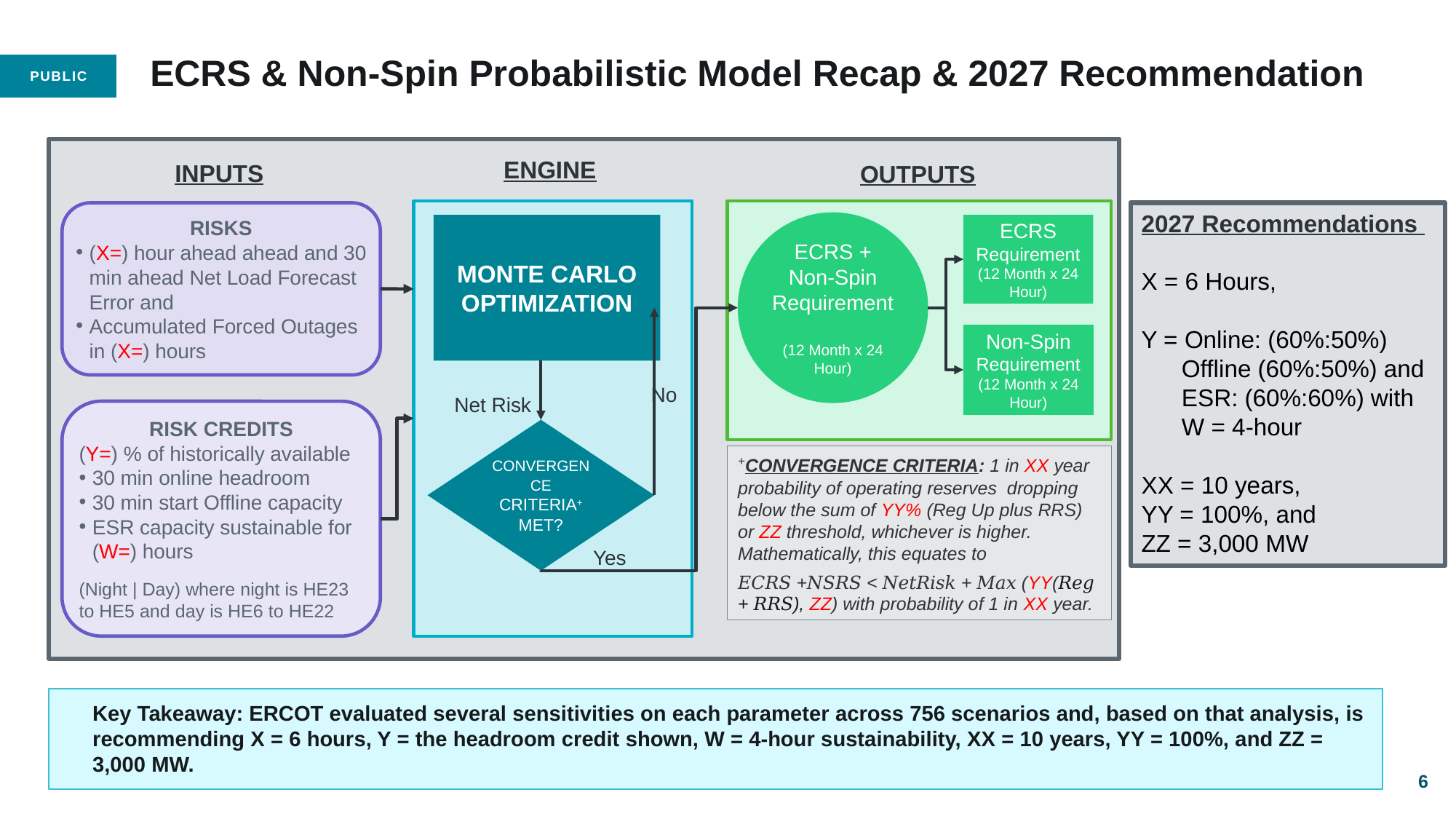

# ECRS & Non-Spin Probabilistic Model Recap & 2027 Recommendation

ENGINE
INPUTS
OUTPUTS

Risks
(X=) hour ahead ahead and 30 min ahead Net Load Forecast Error and
Accumulated Forced Outages in (X=) hours
ECRS + Non-Spin
Requirement
(12 Month x 24 Hour)
Monte Carlo Optimization
ECRS Requirement
(12 Month x 24 Hour)
Non-Spin Requirement
(12 Month x 24 Hour)
No
Net Risk
Risk Credits
(Y=) % of historically available
30 min online headroom
30 min start Offline capacity
ESR capacity sustainable for (W=) hours

(Night | Day) where night is HE23 to HE5 and day is HE6 to HE22
Convergence Criteria+ Met?
+Convergence Criteria: 1 in XX year probability of operating reserves  dropping below the sum of YY% (Reg Up plus RRS) or ZZ threshold, whichever is higher. Mathematically, this equates to

𝐸𝐶𝑅𝑆 +𝑁𝑆𝑅𝑆 < 𝑁𝑒𝑡𝑅𝑖𝑠𝑘 + 𝑀𝑎𝑥 (YY(𝑅𝑒𝑔 + 𝑅𝑅𝑆), ZZ) with probability of 1 in XX year.
Yes
2027 Recommendations

X = 6 Hours,

Y = Online: (60%:50%)
      Offline (60%:50%) and
      ESR: (60%:60%) with
      W = 4-hour
XX = 10 years,
YY = 100%, and
ZZ = 3,000 MW
Key Takeaway: ERCOT evaluated several sensitivities on each parameter across 756 scenarios and, based on that analysis, is recommending X = 6 hours, Y = the headroom credit shown, W = 4-hour sustainability, XX = 10 years, YY = 100%, and ZZ = 3,000 MW.
6